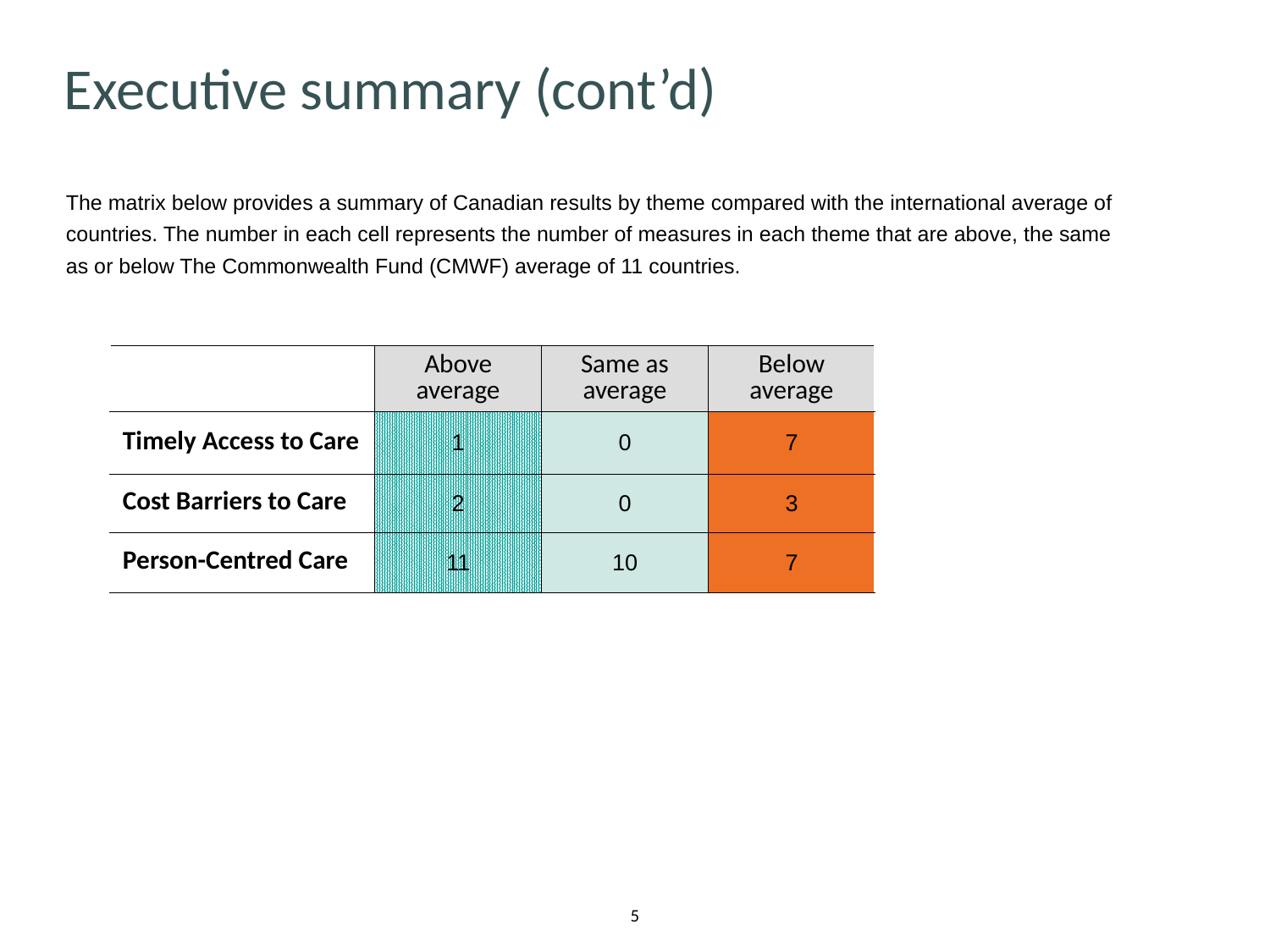

# Executive summary (cont’d)
The matrix below provides a summary of Canadian results by theme compared with the international average of countries. The number in each cell represents the number of measures in each theme that are above, the same
as or below The Commonwealth Fund (CMWF) average of 11 countries.
|  | Above average | Same as average | Below average |
| --- | --- | --- | --- |
| Timely Access to Care | 1 | 0 | 7 |
| Cost Barriers to Care | 2 | 0 | 3 |
| Person-Centred Care | 11 | 10 | 7 |